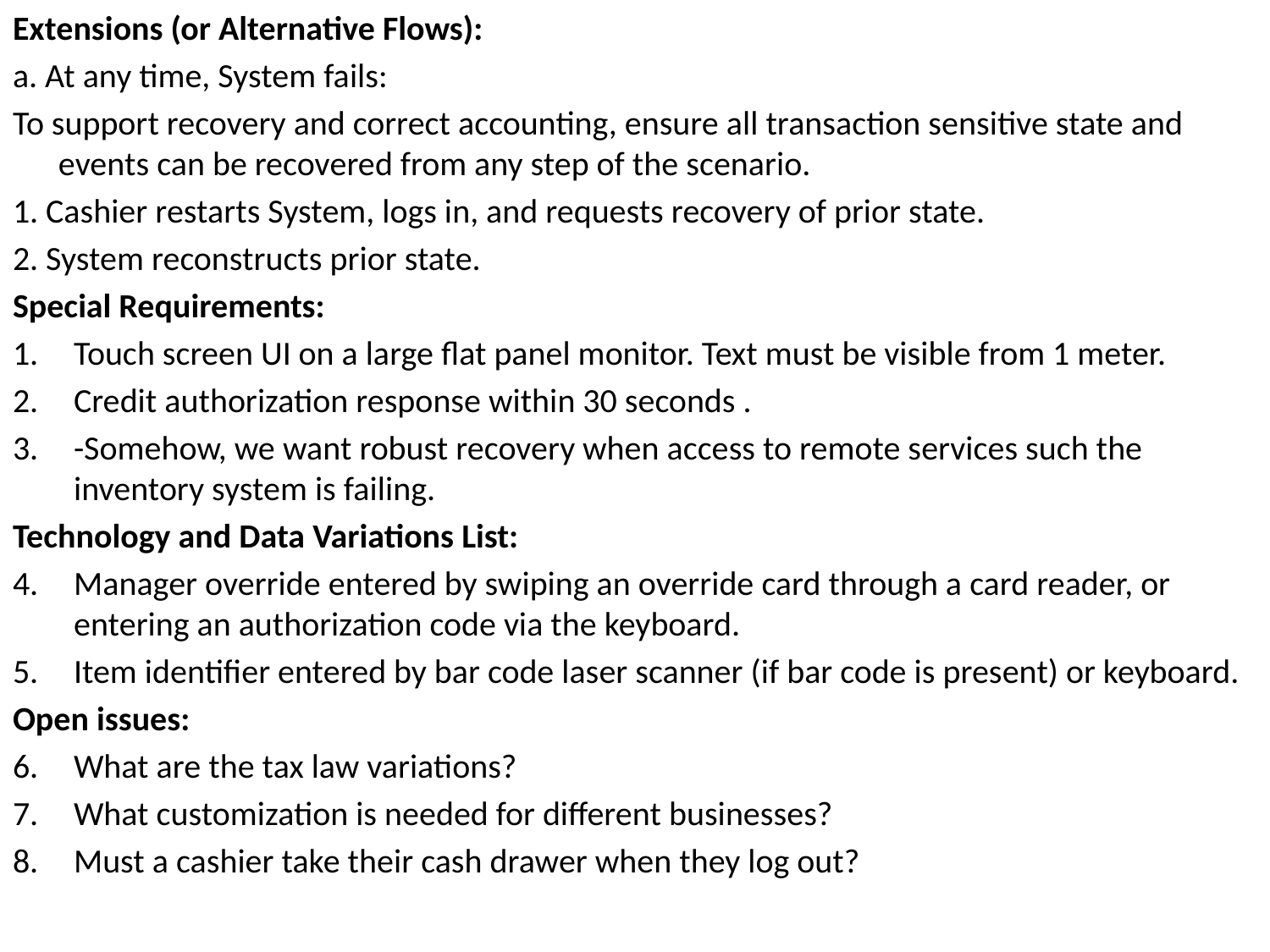

Extensions (or Alternative Flows):
a. At any time, System fails:
To support recovery and correct accounting, ensure all transaction sensitive state and events can be recovered from any step of the scenario.
1. Cashier restarts System, logs in, and requests recovery of prior state.
2. System reconstructs prior state.
Special Requirements:
Touch screen UI on a large flat panel monitor. Text must be visible from 1 meter.
Credit authorization response within 30 seconds .
-Somehow, we want robust recovery when access to remote services such the inventory system is failing.
Technology and Data Variations List:
Manager override entered by swiping an override card through a card reader, or entering an authorization code via the keyboard.
Item identifier entered by bar code laser scanner (if bar code is present) or keyboard.
Open issues:
What are the tax law variations?
What customization is needed for different businesses?
Must a cashier take their cash drawer when they log out?